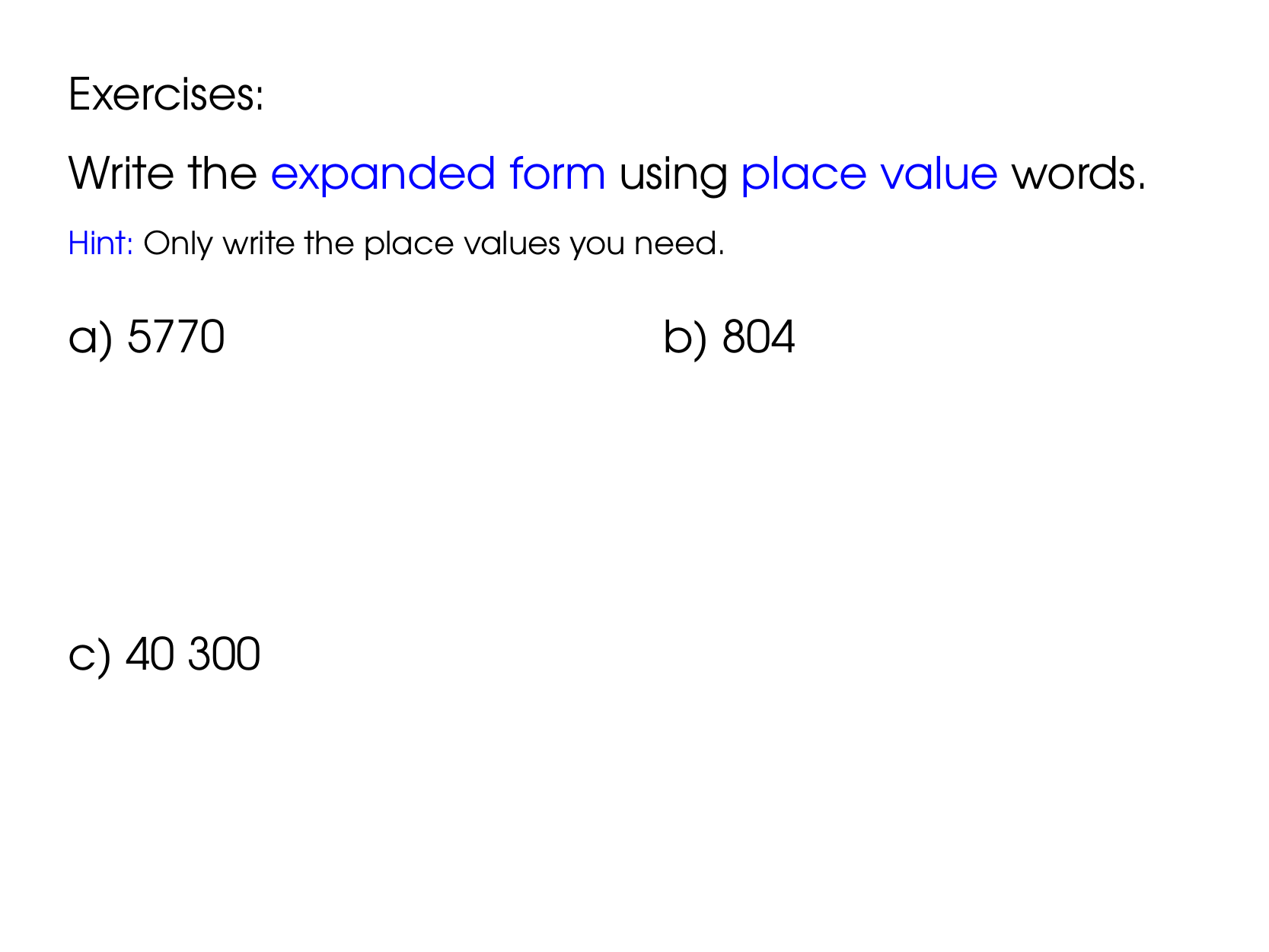

Exercises:
Write the expanded form using place value words.
Hint: Only write the place values you need.
a) 5770
b) 804
c) 40 300